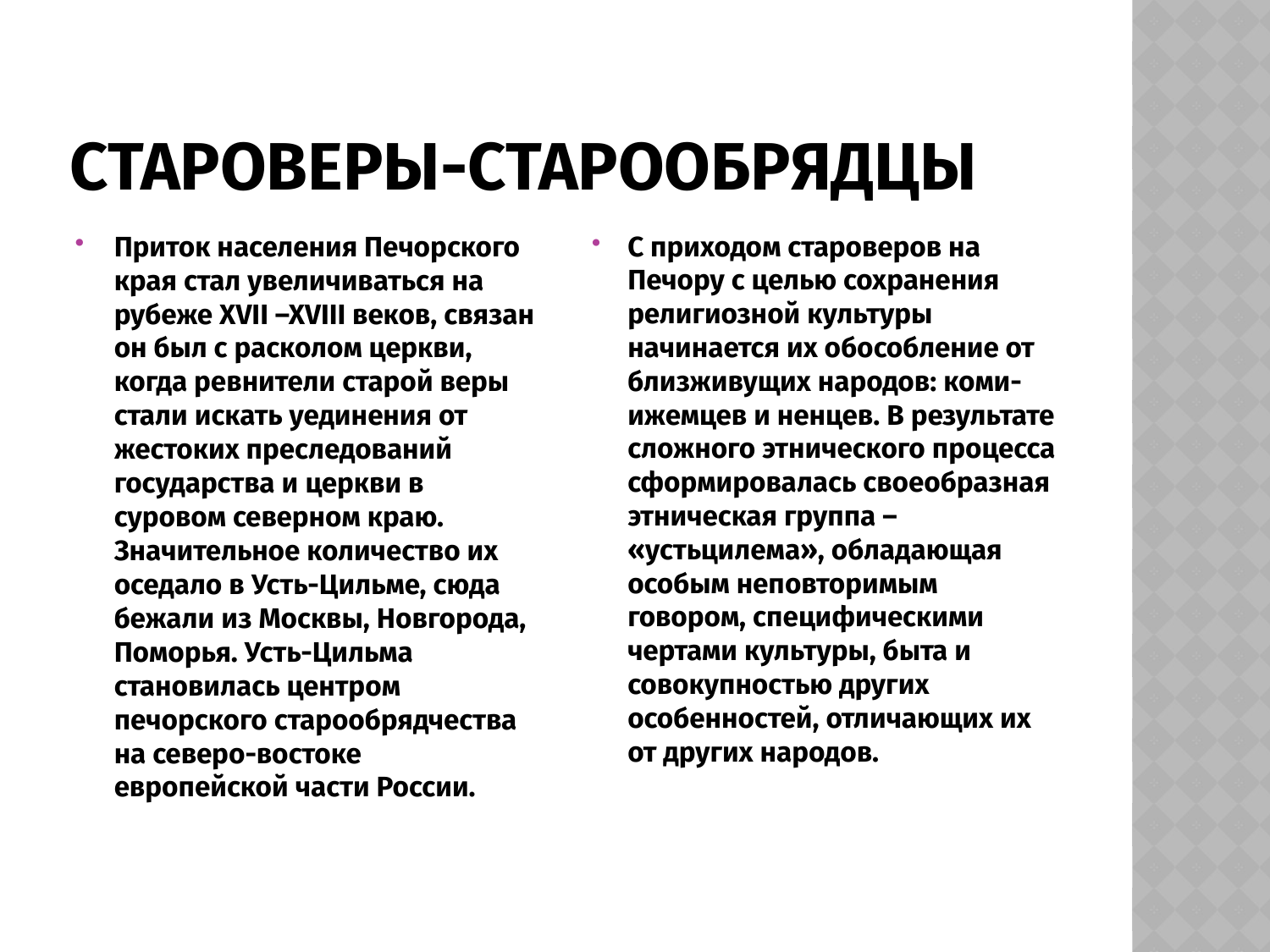

# Староверы-старообрядцы
Приток населения Печорского края стал увеличиваться на рубеже XVII –XVIII веков, связан он был с расколом церкви, когда ревнители старой веры стали искать уединения от жестоких преследований государства и церкви в суровом северном краю. Значительное количество их оседало в Усть-Цильме, сюда бежали из Москвы, Новгорода, Поморья. Усть-Цильма становилась центром печорского старообрядчества на северо-востоке европейской части России.
С приходом староверов на Печору с целью сохранения  религиозной культуры начинается их обособление от близживущих народов: коми-ижемцев и ненцев. В результате сложного этнического процесса сформировалась своеобразная этническая группа – «устьцилема», обладающая особым неповторимым говором, специфическими чертами культуры, быта и совокупностью других особенностей, отличающих их от других народов.